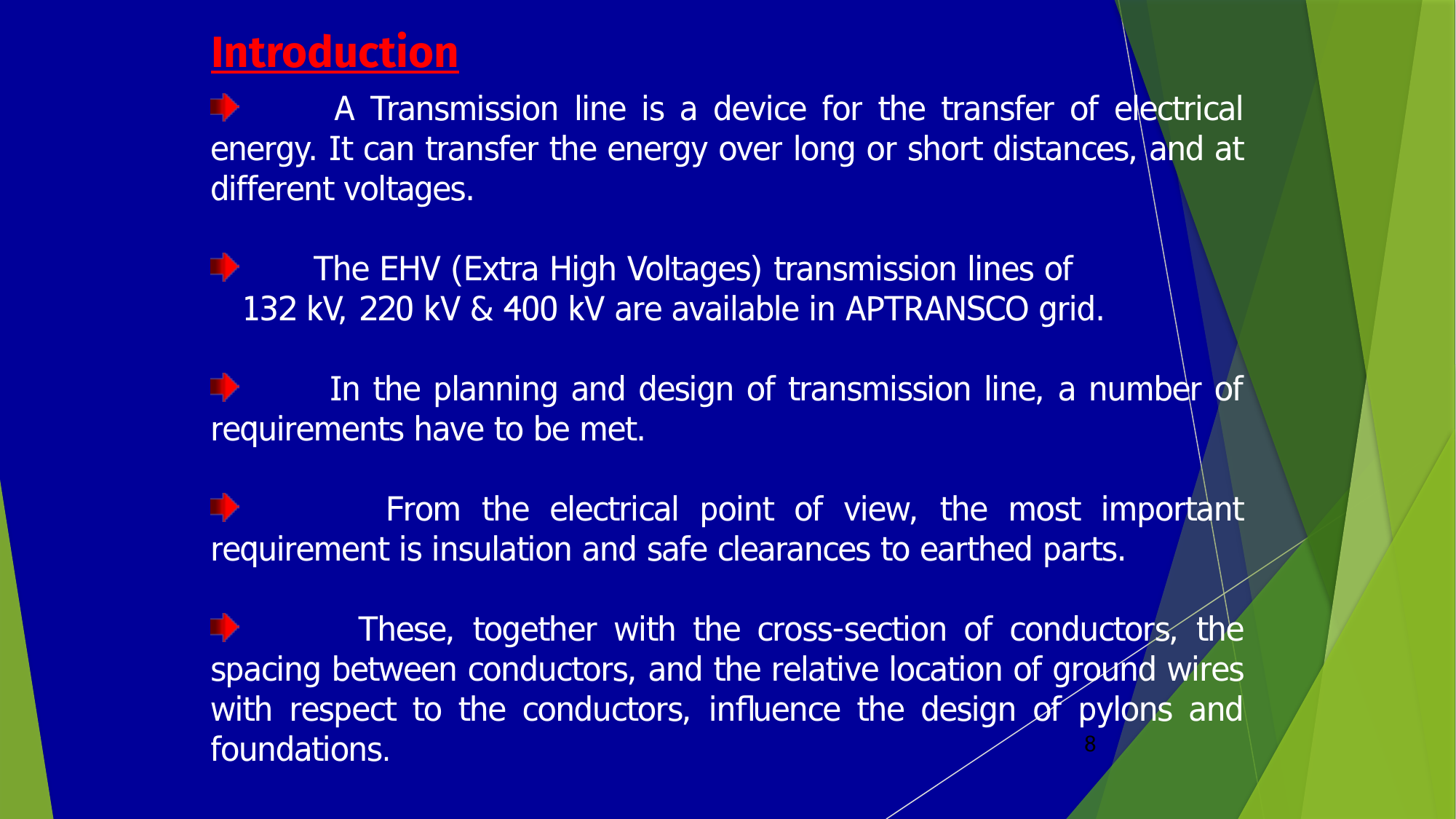

# Introduction
      A Transmission line is a device for the transfer of electrical energy. It can transfer the energy over long or short distances, and at different voltages.

       The EHV (Extra High Voltages) transmission lines of                    132 kV, 220 kV & 400 kV are available in APTRANSCO grid.

       In the planning and design of transmission line, a number of requirements have to be met.

       From the electrical point of view, the most important requirement is insulation and safe clearances to earthed parts.

       These, together with the cross-section of conductors, the spacing between conductors, and the relative location of ground wires with respect to the conductors, influence the design of pylons and foundations.

8